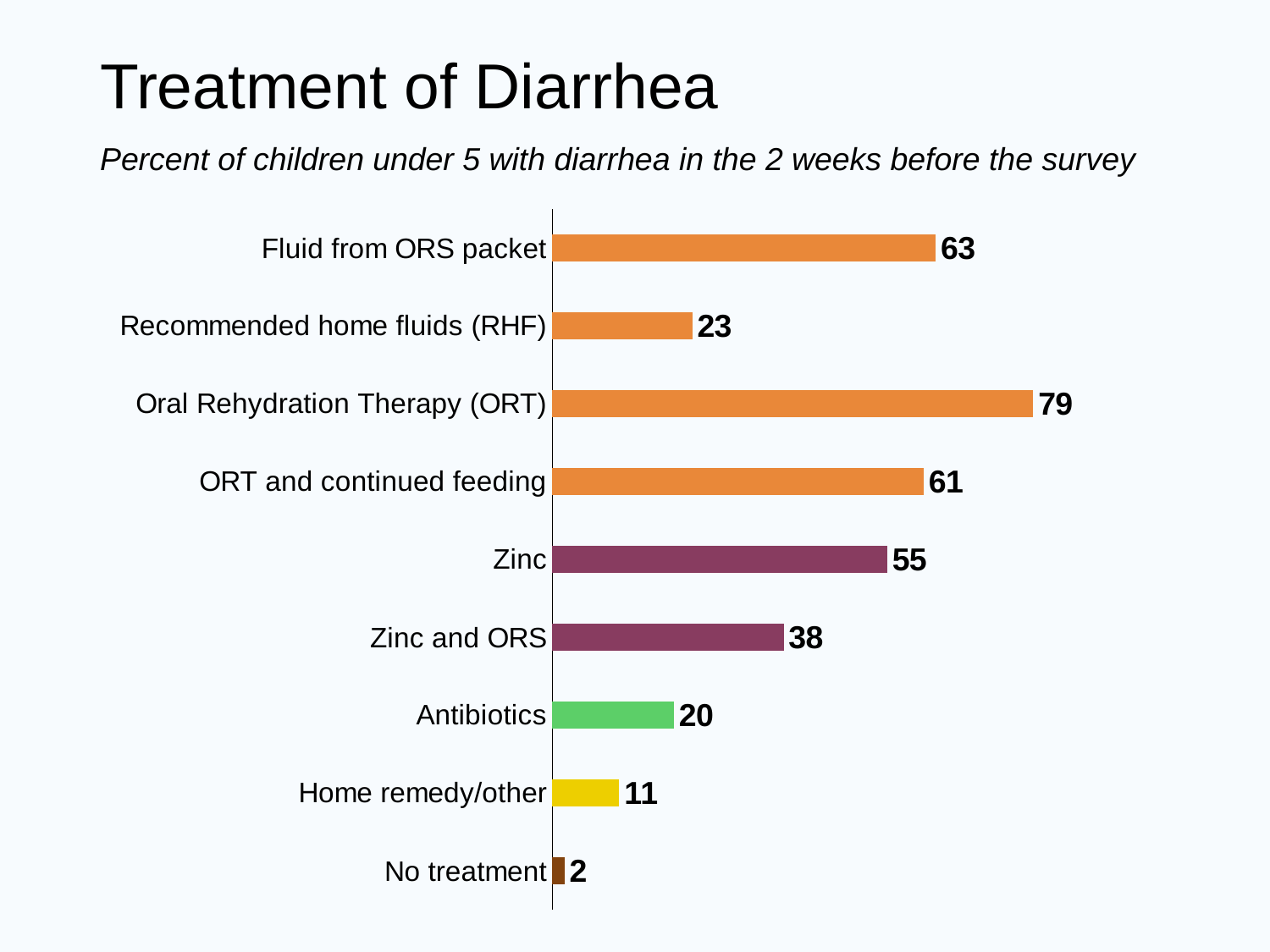

# Treatment of Diarrhea
Percent of children under 5 with diarrhea in the 2 weeks before the survey

### Chart

| Category | Column3 |
|---|---|
| No treatment | 2.0 |
| Home remedy/other | 11.0 |
| Antibiotics | 20.0 |
| Zinc and ORS | 38.0 |
| Zinc | 55.0 |
| ORT and continued feeding | 61.0 |
| Oral Rehydration Therapy (ORT) | 79.0 |
| Recommended home fluids (RHF) | 23.0 |
| Fluid from ORS packet | 63.0 |